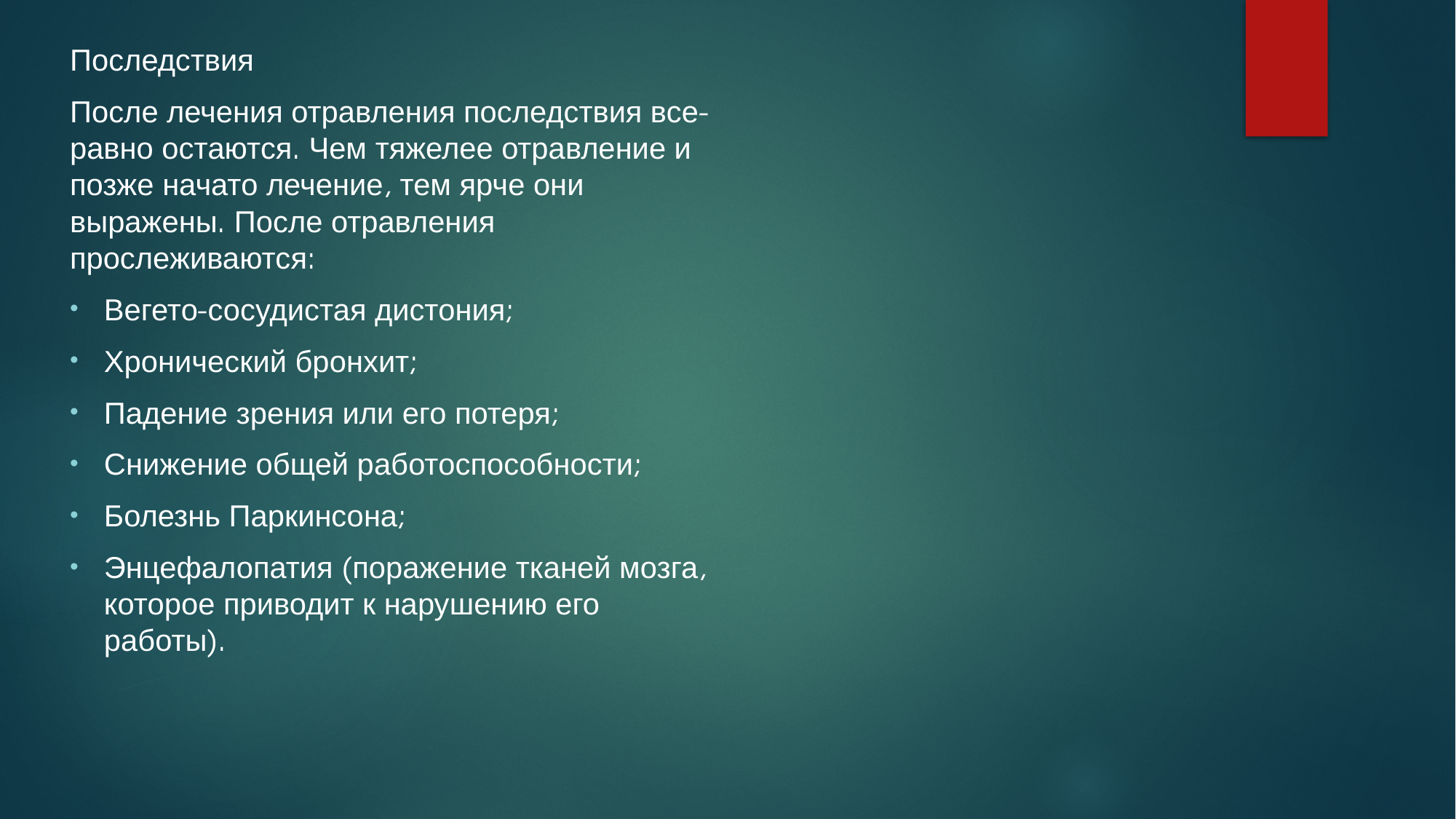

Последствия
После лечения отравления последствия все-равно остаются. Чем тяжелее отравление и позже начато лечение, тем ярче они выражены. После отравления прослеживаются:
Вегето-сосудистая дистония;
Хронический бронхит;
Падение зрения или его потеря;
Снижение общей работоспособности;
Болезнь Паркинсона;
Энцефалопатия (поражение тканей мозга, которое приводит к нарушению его работы).